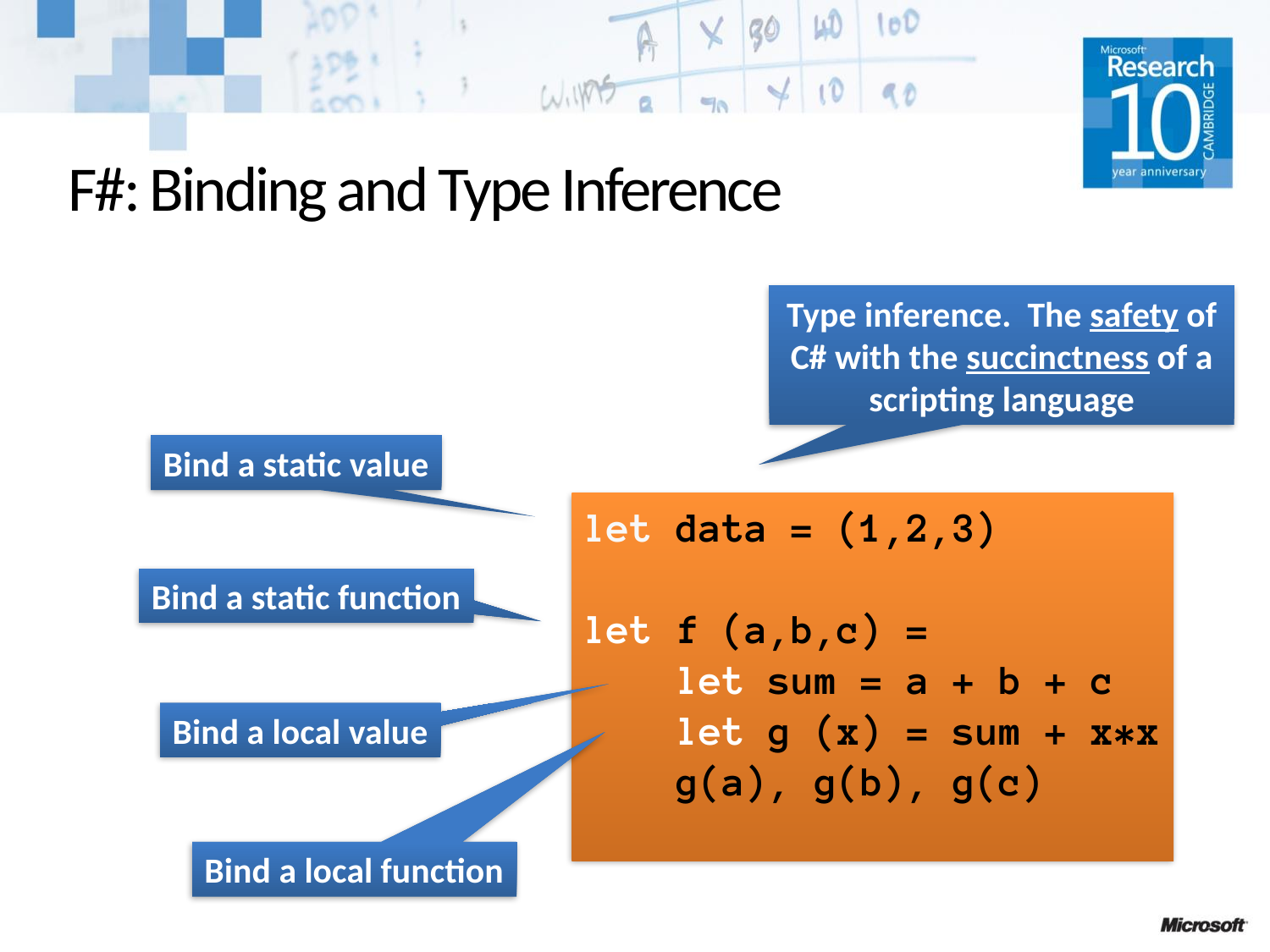

# F#: Binding and Type Inference
Type inference.  The safety of C# with the succinctness of a scripting language

Bind a static value
let data = (1,2,3)

let f (a,b,c) =
    let sum = a + b + c
    let g (x) = sum + x*x
    g(a), g(b), g(c)

Bind a static function
Bind a local value
Bind a local function